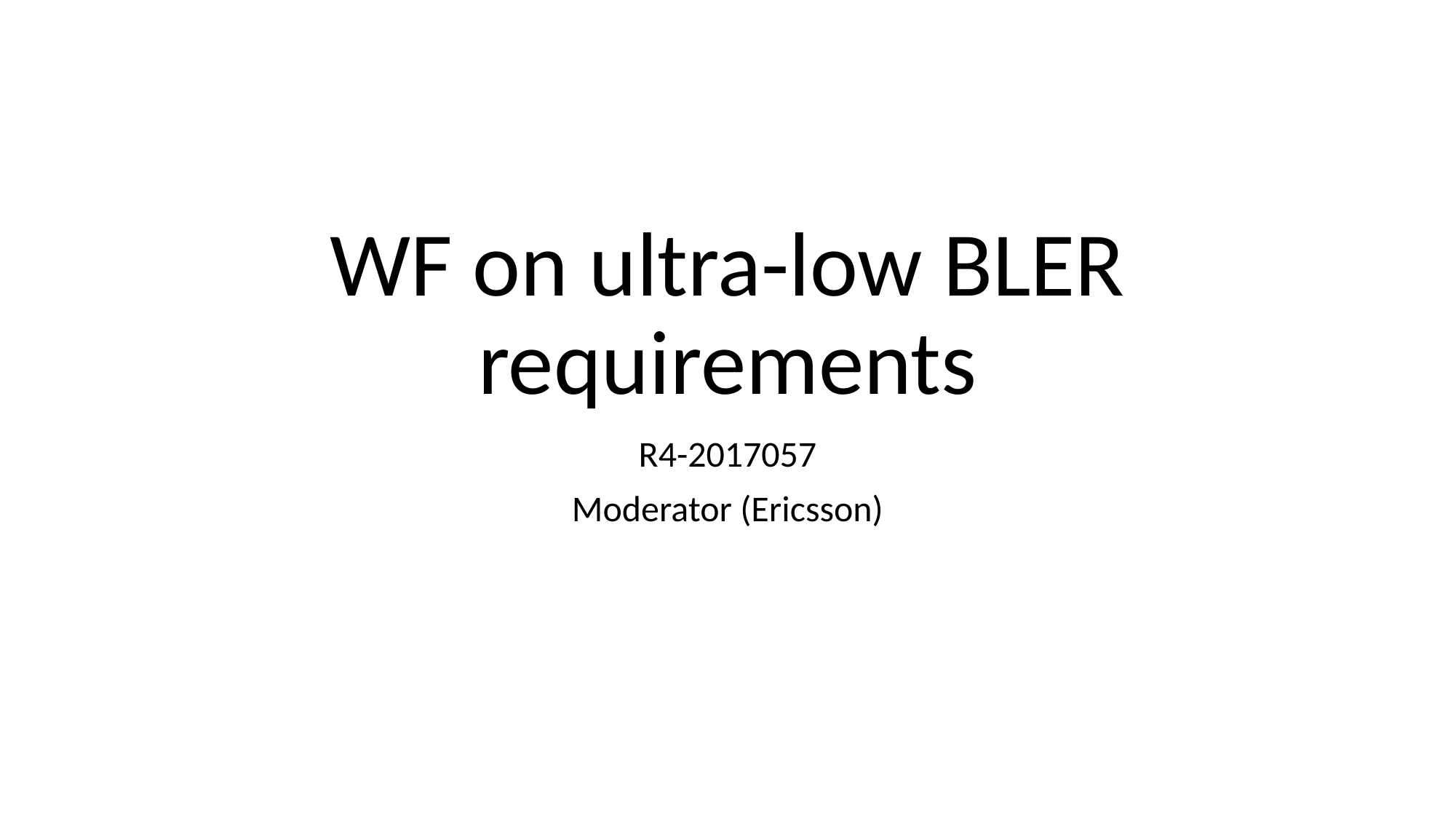

# WF on ultra-low BLER requirements
R4-2017057
Moderator (Ericsson)